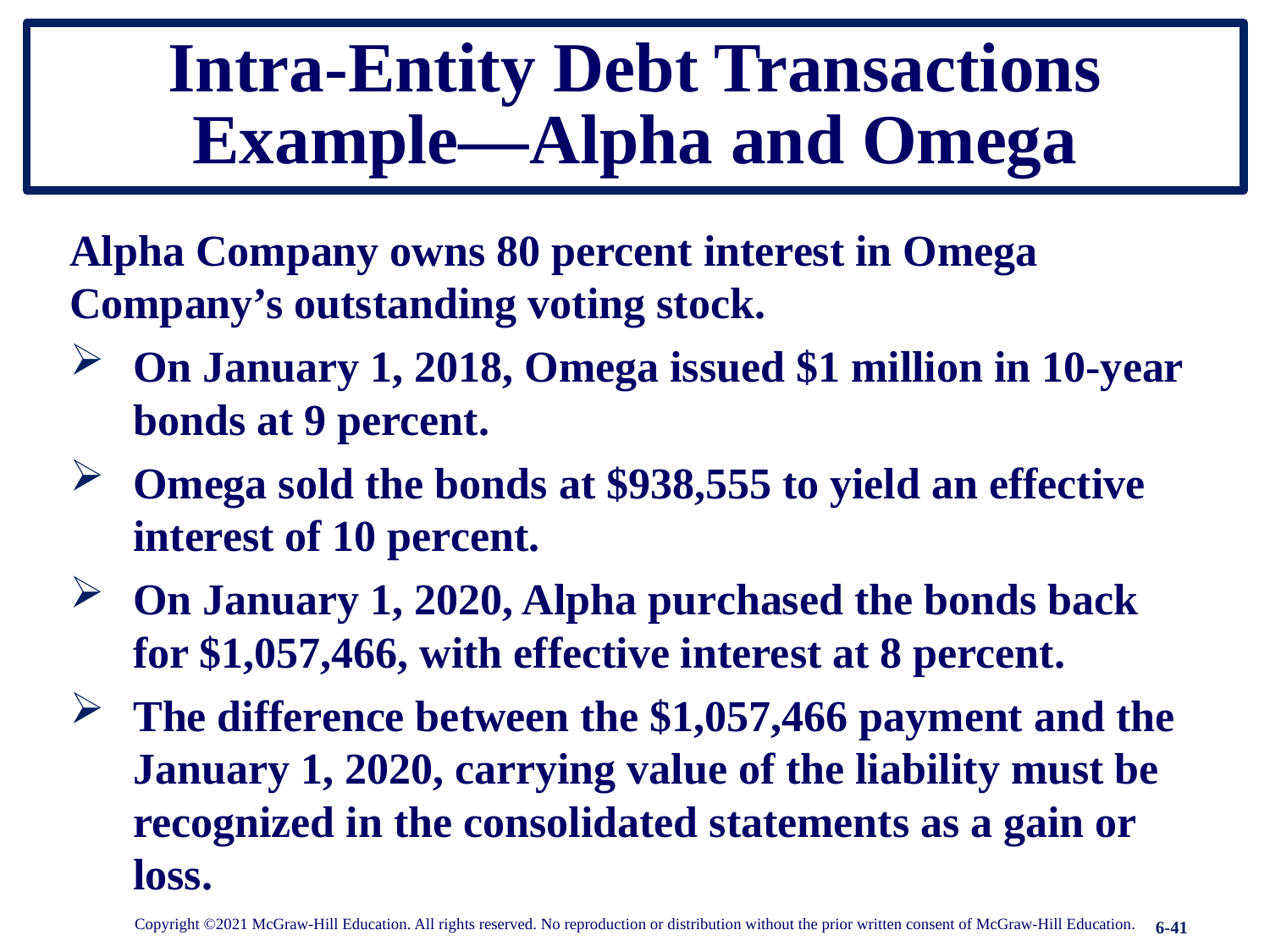

# Intra-Entity Debt Transactions Example—Alpha and Omega
Alpha Company owns 80 percent interest in Omega Company’s outstanding voting stock.
On January 1, 2018, Omega issued $1 million in 10-year bonds at 9 percent.
Omega sold the bonds at $938,555 to yield an effective interest of 10 percent.
On January 1, 2020, Alpha purchased the bonds back for $1,057,466, with effective interest at 8 percent.
The difference between the $1,057,466 payment and the January 1, 2020, carrying value of the liability must be recognized in the consolidated statements as a gain or loss.
Copyright ©2021 McGraw-Hill Education. All rights reserved. No reproduction or distribution without the prior written consent of McGraw-Hill Education.
6-41